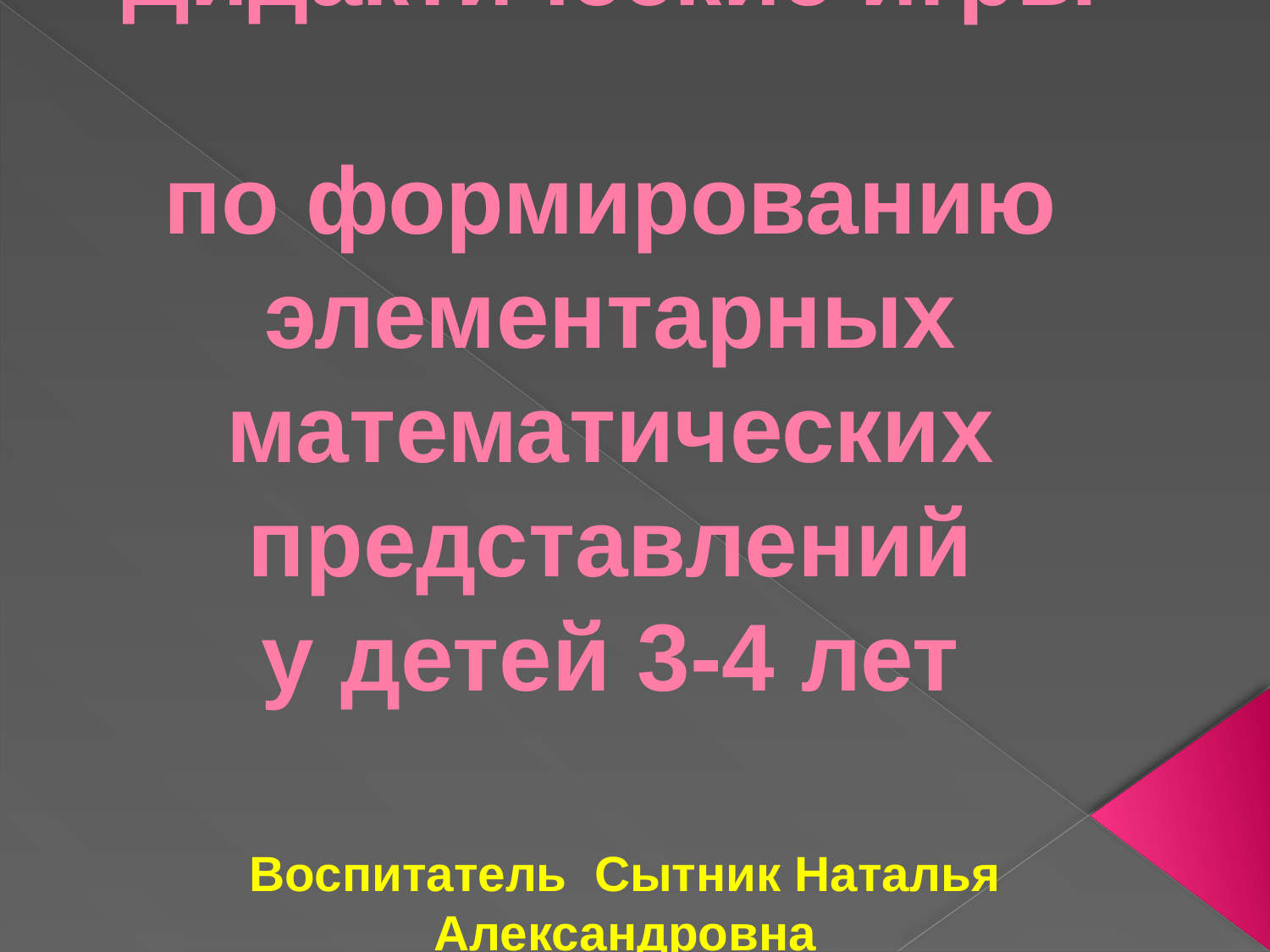

# Дидактические игры по формированию элементарных математических представлений у детей 3-4 лет
Воспитатель  Сытник Наталья Александровна